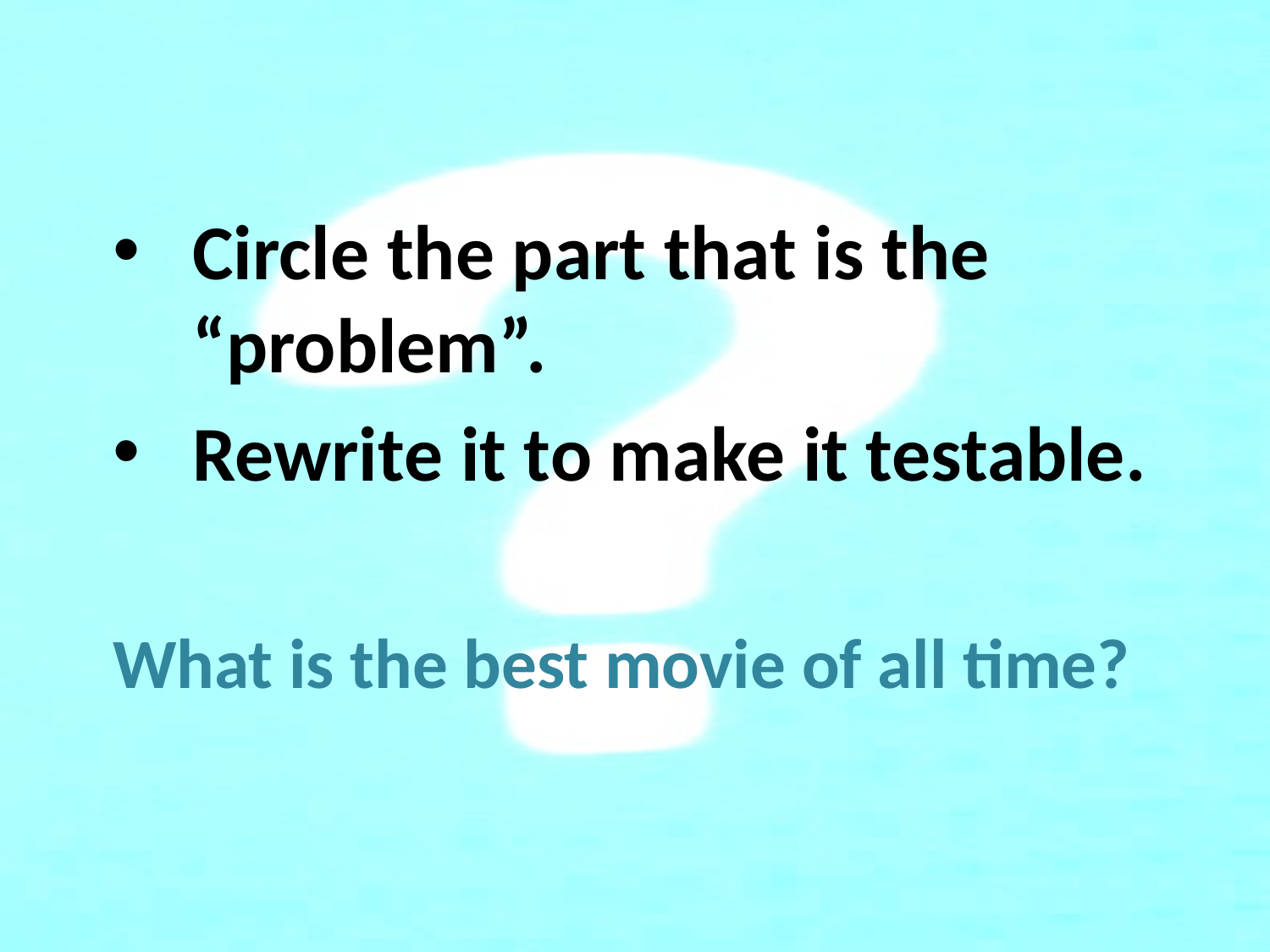

Circle the part that is the “problem”.
Rewrite it to make it testable.

# What is the best movie of all time?